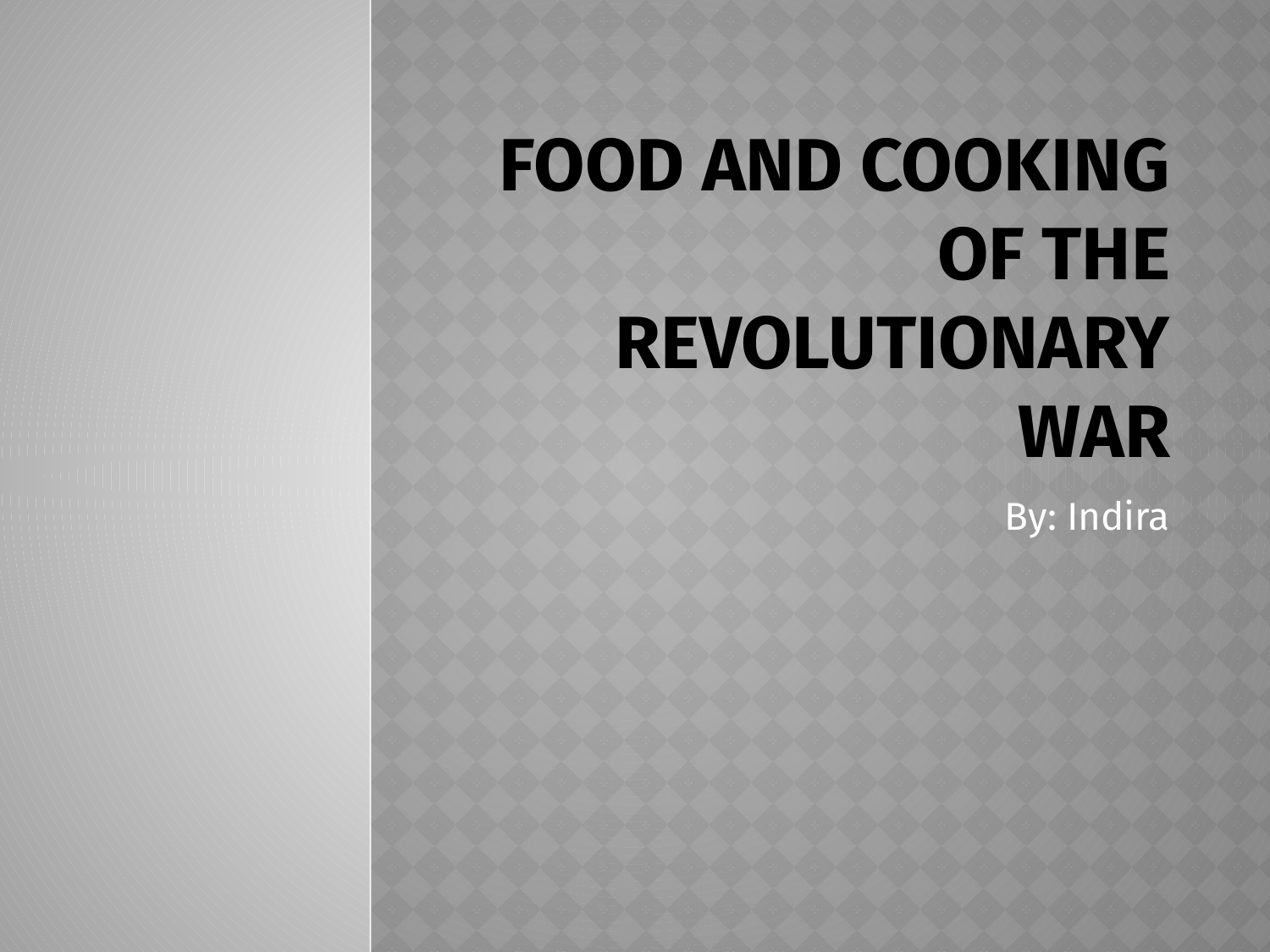

# Food and Cooking of the Revolutionary War
By: Indira